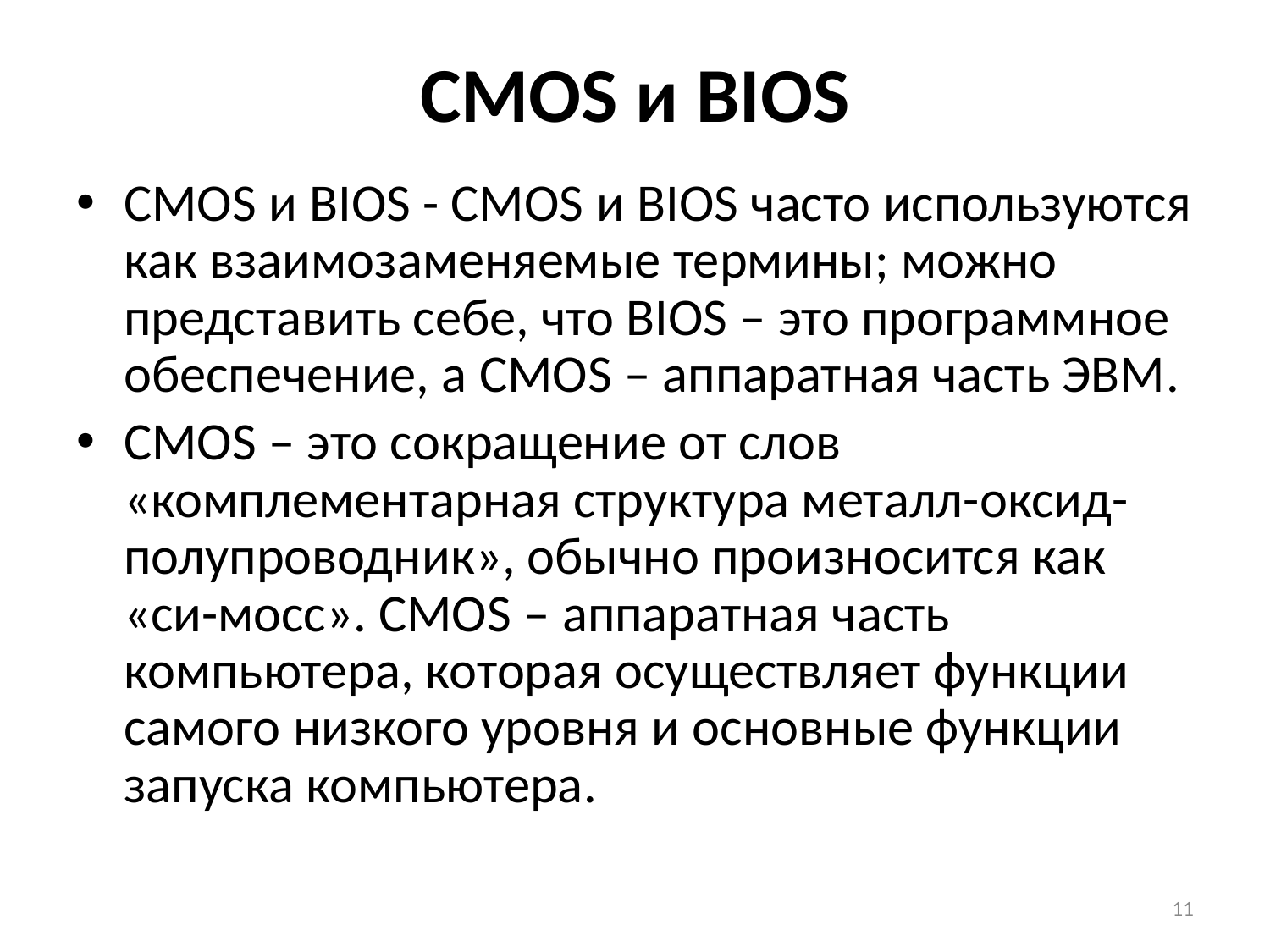

# CMOS и BIOS
CMOS и BIOS - CMOS и BIOS часто используются как взаимозаменяемые термины; можно представить себе, что BIOS – это программное обеспечение, а CMOS – аппаратная часть ЭВМ.
CMOS – это сокращение от слов «комплементарная структура металл-оксид-полупроводник», обычно произносится как «си-мосс». CMOS – аппаратная часть компьютера, которая осуществляет функции самого низкого уровня и основные функции запуска компьютера.
11